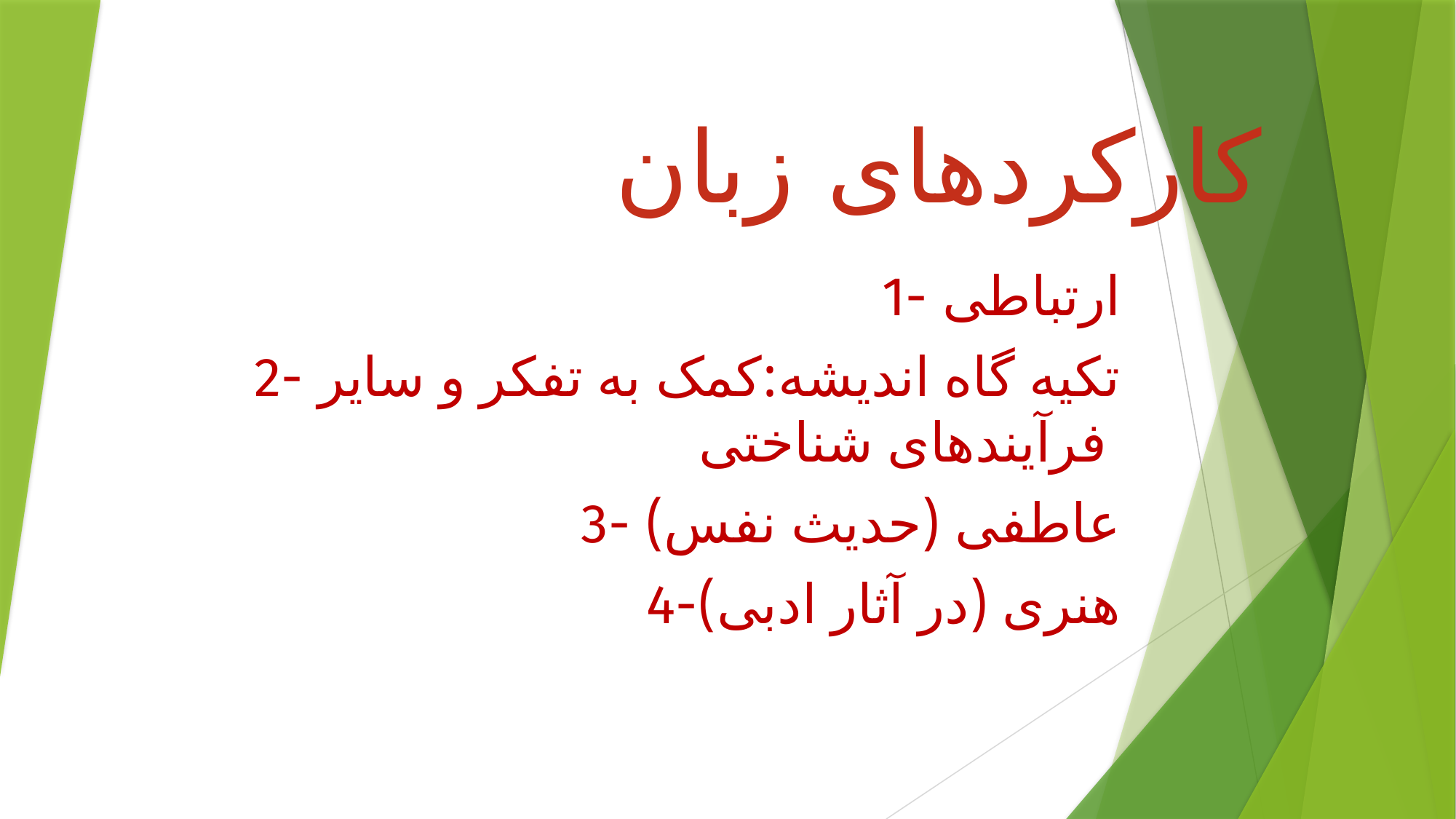

# کارکردهای زبان
1- ارتباطی
2- تکیه گاه اندیشه:کمک به تفکر و سایر فرآیندهای شناختی
3- عاطفی (حدیث نفس)
4-هنری (در آثار ادبی)